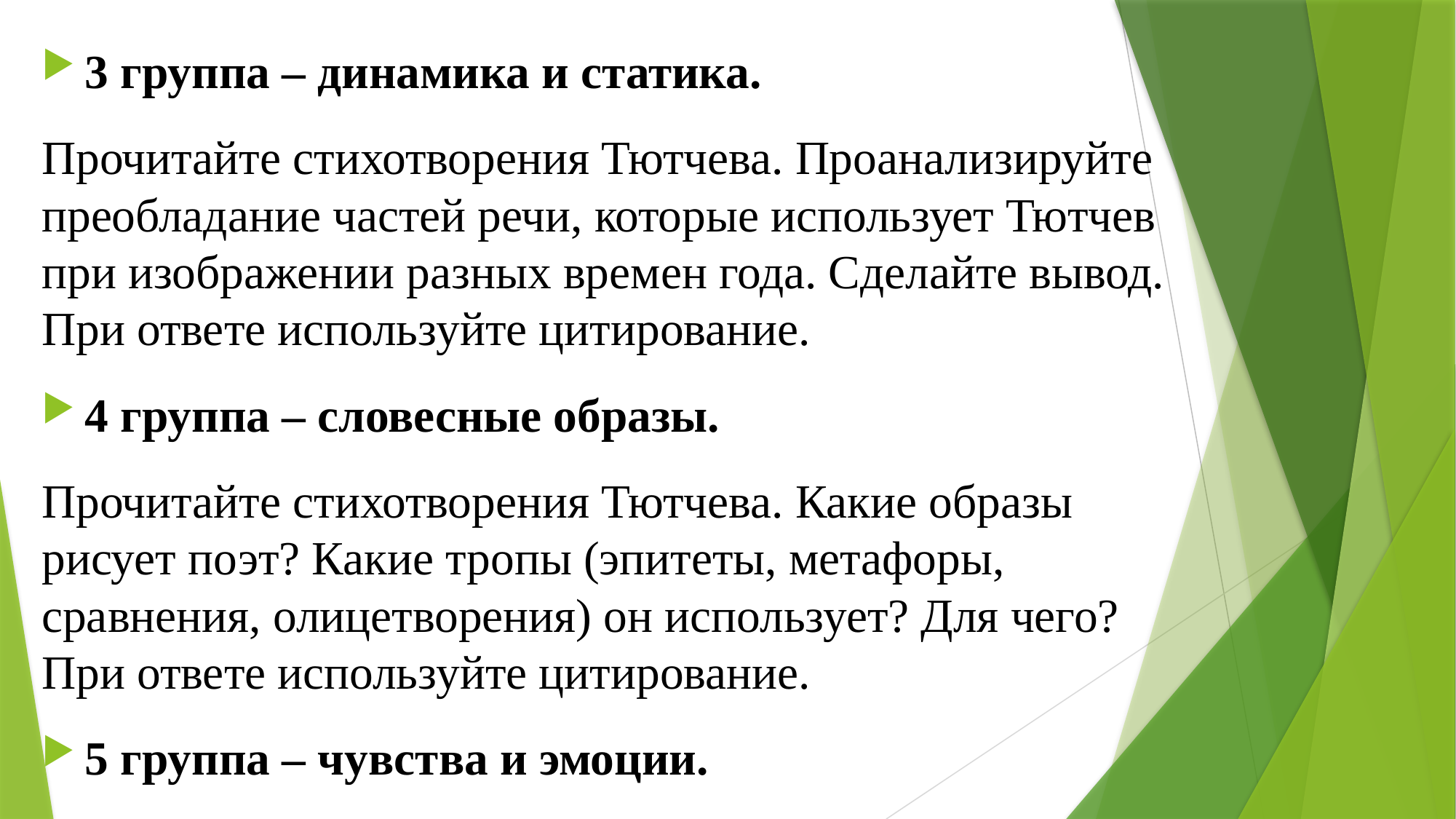

3 группа – динамика и статика.
Прочитайте стихотворения Тютчева. Проанализируйте преобладание частей речи, которые использует Тютчев при изображении разных времен года. Сделайте вывод. При ответе используйте цитирование.
4 группа – словесные образы.
Прочитайте стихотворения Тютчева. Какие образы рисует поэт? Какие тропы (эпитеты, метафоры, сравнения, олицетворения) он использует? Для чего? При ответе используйте цитирование.
5 группа – чувства и эмоции.